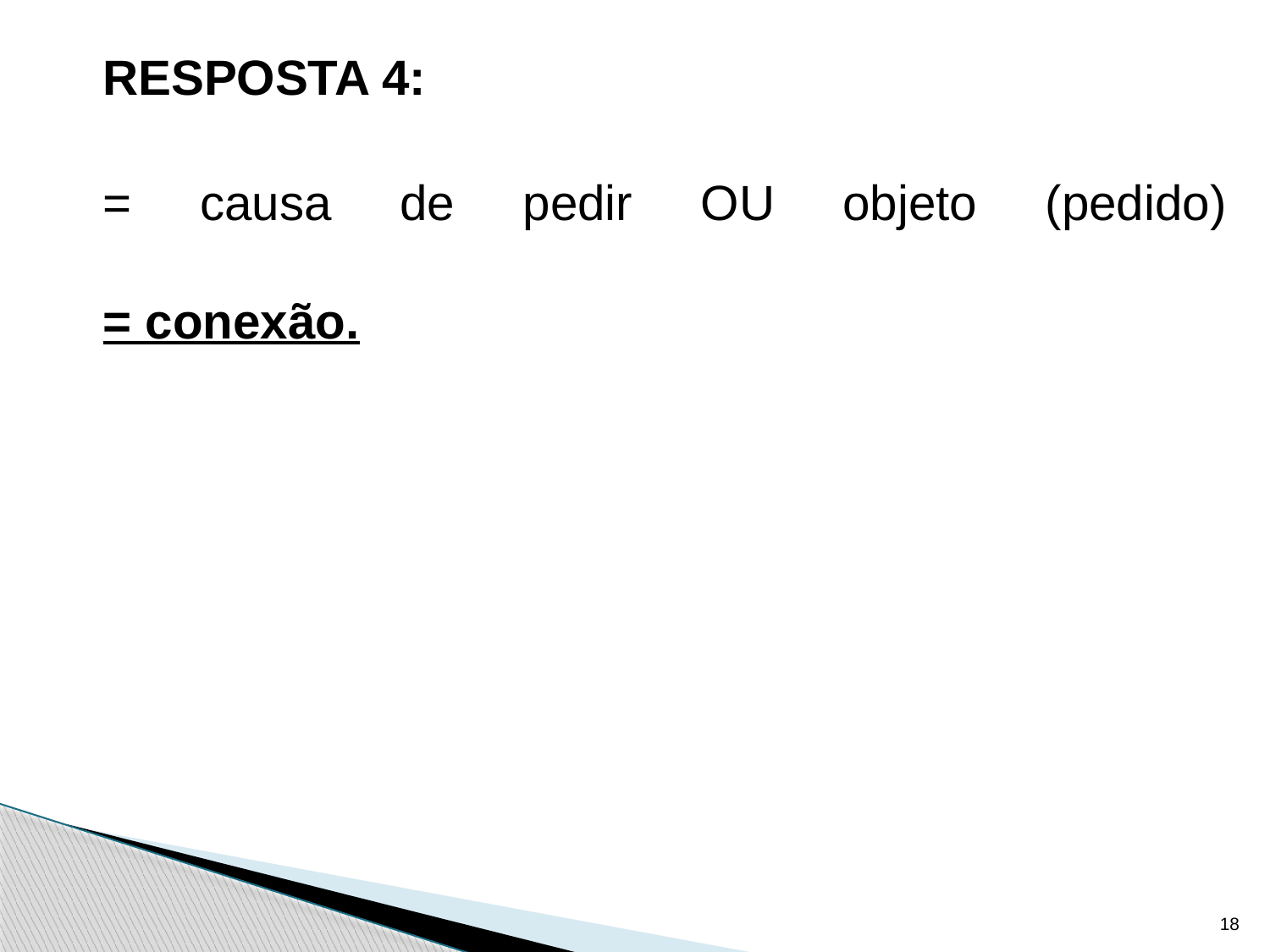

RESPOSTA 4:
= causa de pedir OU objeto (pedido)
= conexão.

18